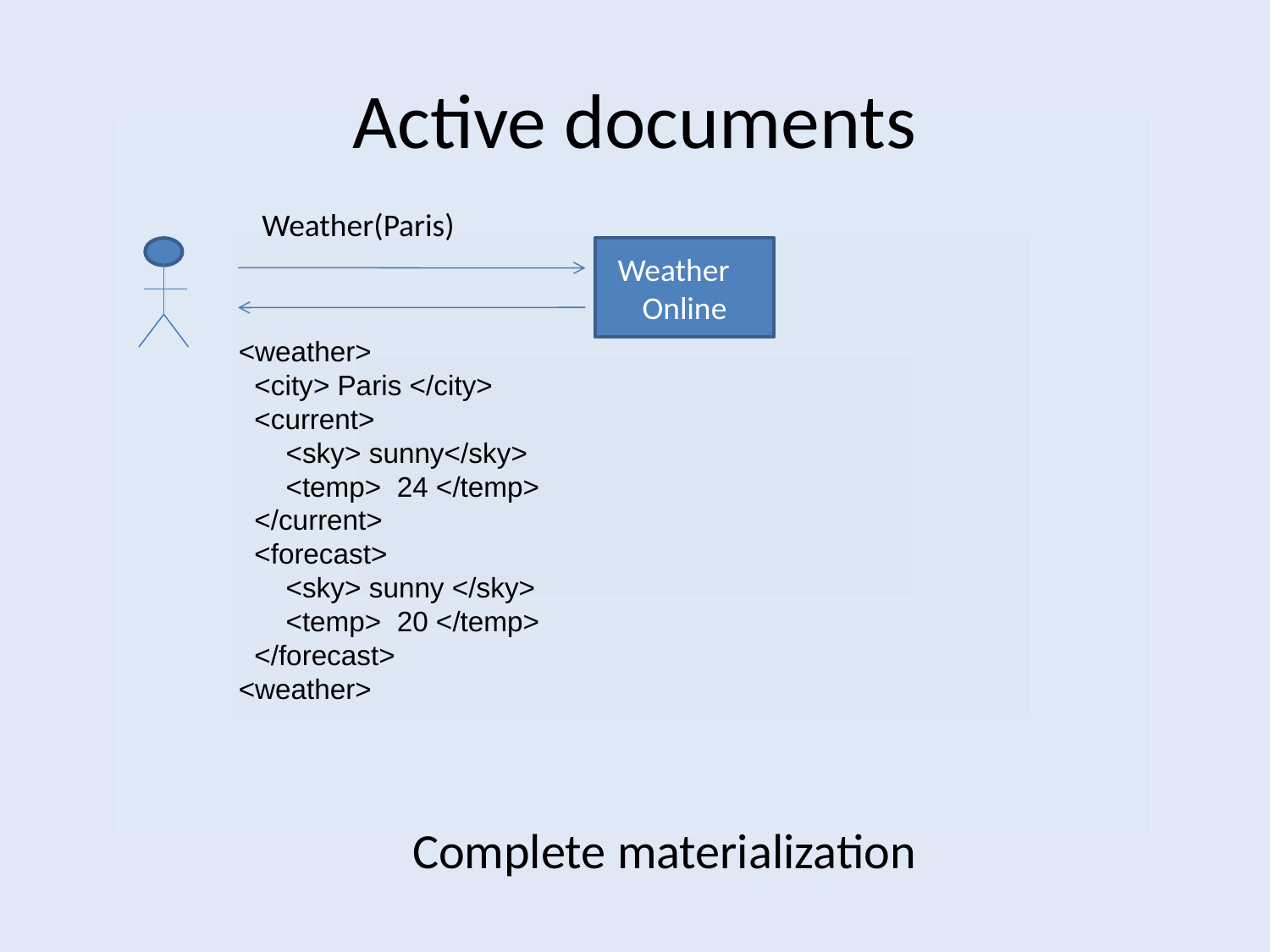

# Active documents
Weather(Paris)

Weather
Online
<weather>
  <city> Paris </city>
  <current>
      <sky> sunny</sky>
      <temp>  24 </temp>
  </current>
  <forecast>
      <sky> sunny </sky>
      <temp>  20 </temp>
  </forecast>
<weather>
Complete materialization